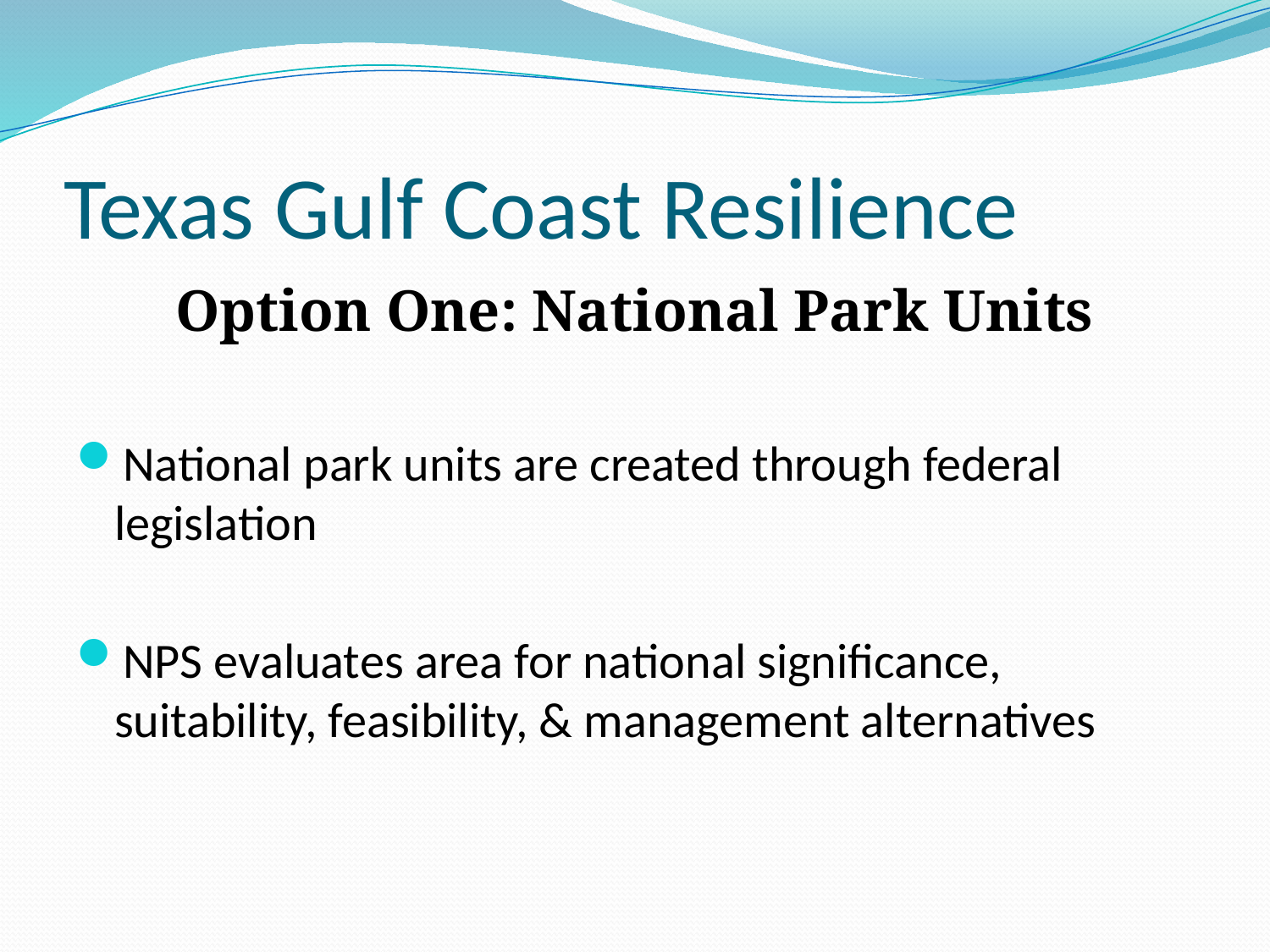

# Texas Gulf Coast Resilience
Option One: National Park Units

National park units are created through federal legislation

NPS evaluates area for national significance, suitability, feasibility, & management alternatives